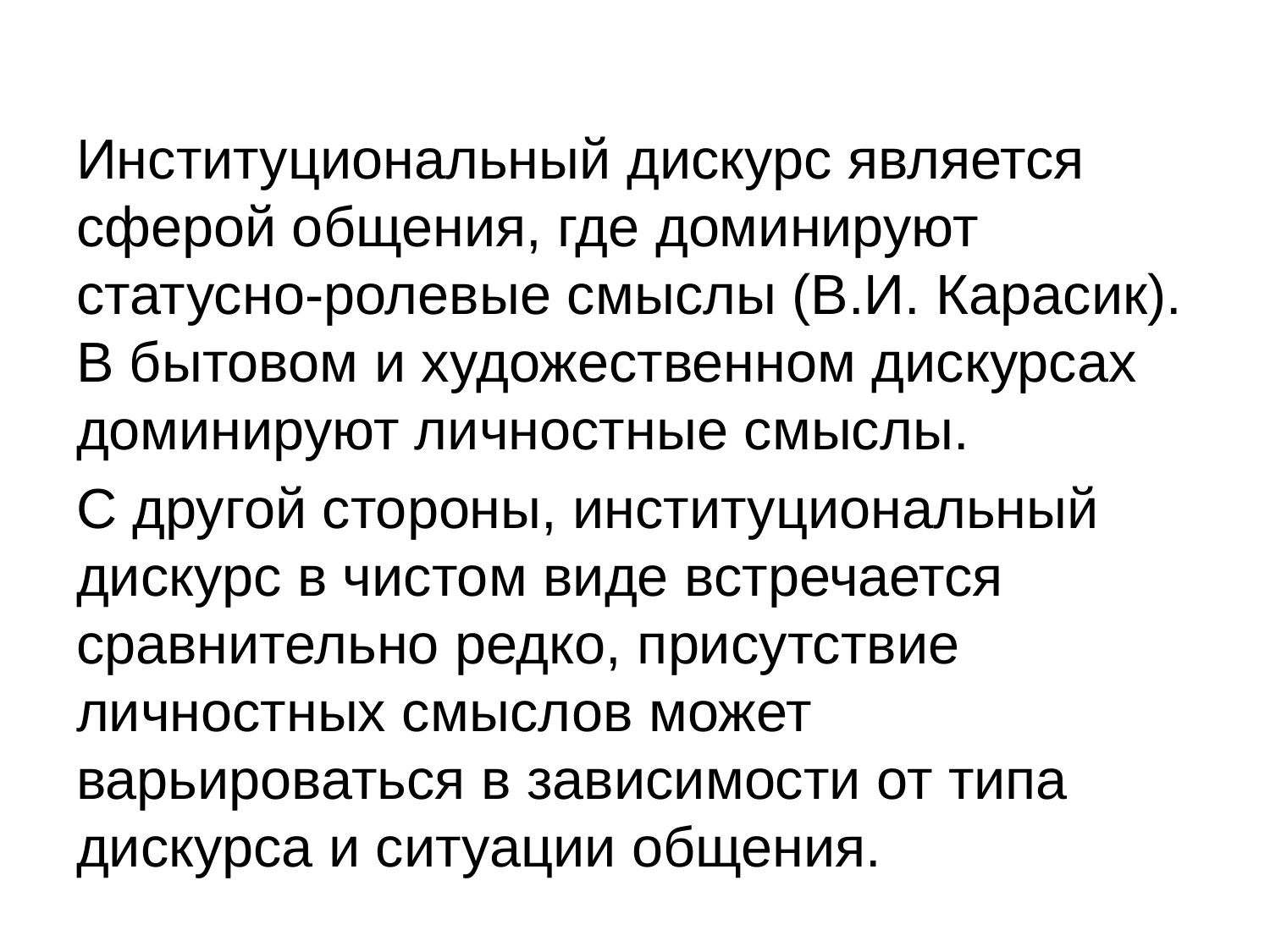

#
Институциональный дискурс является сферой общения, где доминируют статусно-ролевые смыслы (В.И. Карасик). В бытовом и художественном дискурсах доминируют личностные смыслы.
С другой стороны, институциональный дискурс в чистом виде встречается сравнительно редко, присутствие личностных смыслов может варьироваться в зависимости от типа дискурса и ситуации общения.